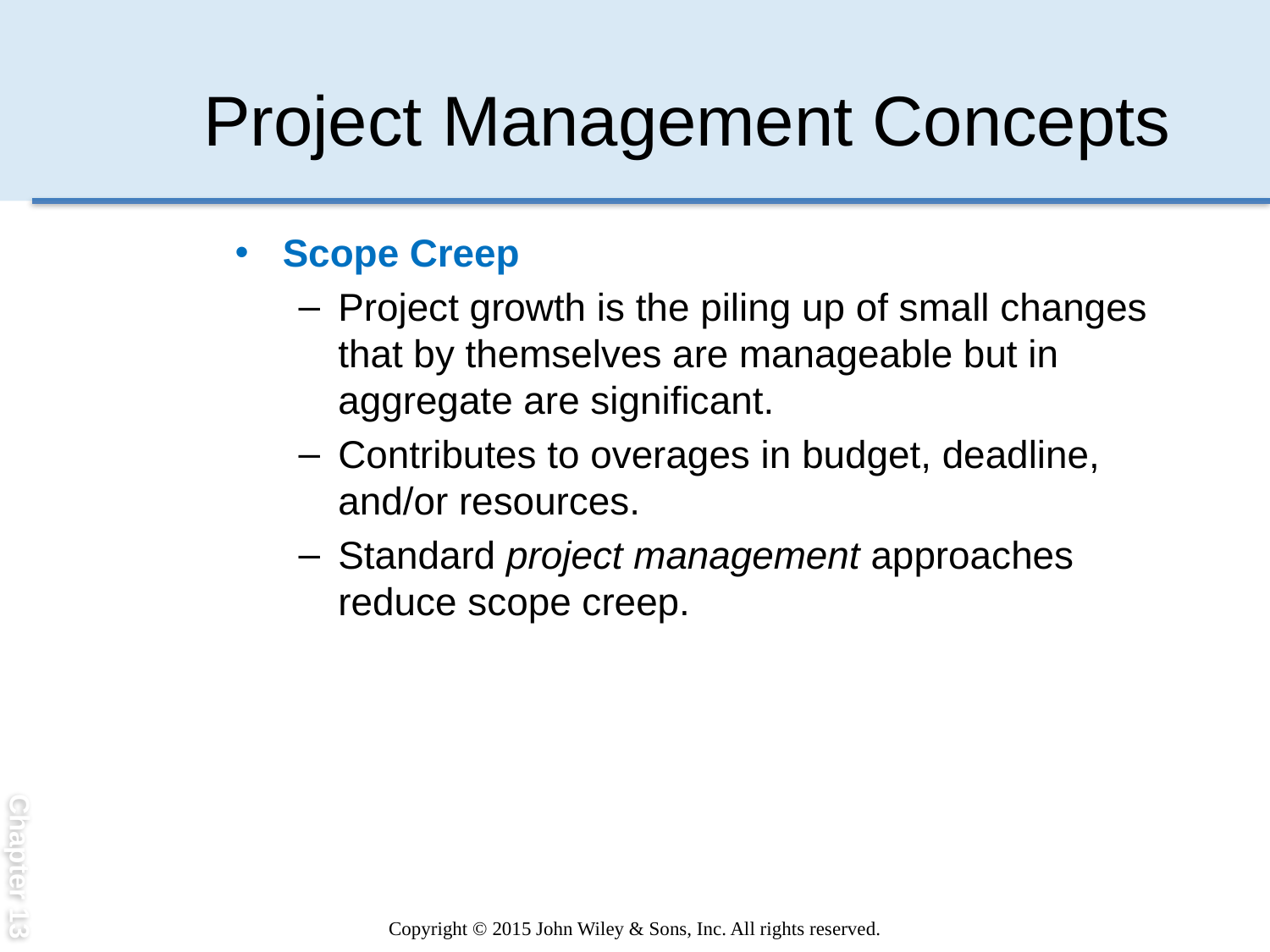

Chapter 13
# Project Management Concepts
Scope Creep
Project growth is the piling up of small changes that by themselves are manageable but in aggregate are significant.
Contributes to overages in budget, deadline, and/or resources.
Standard project management approaches reduce scope creep.